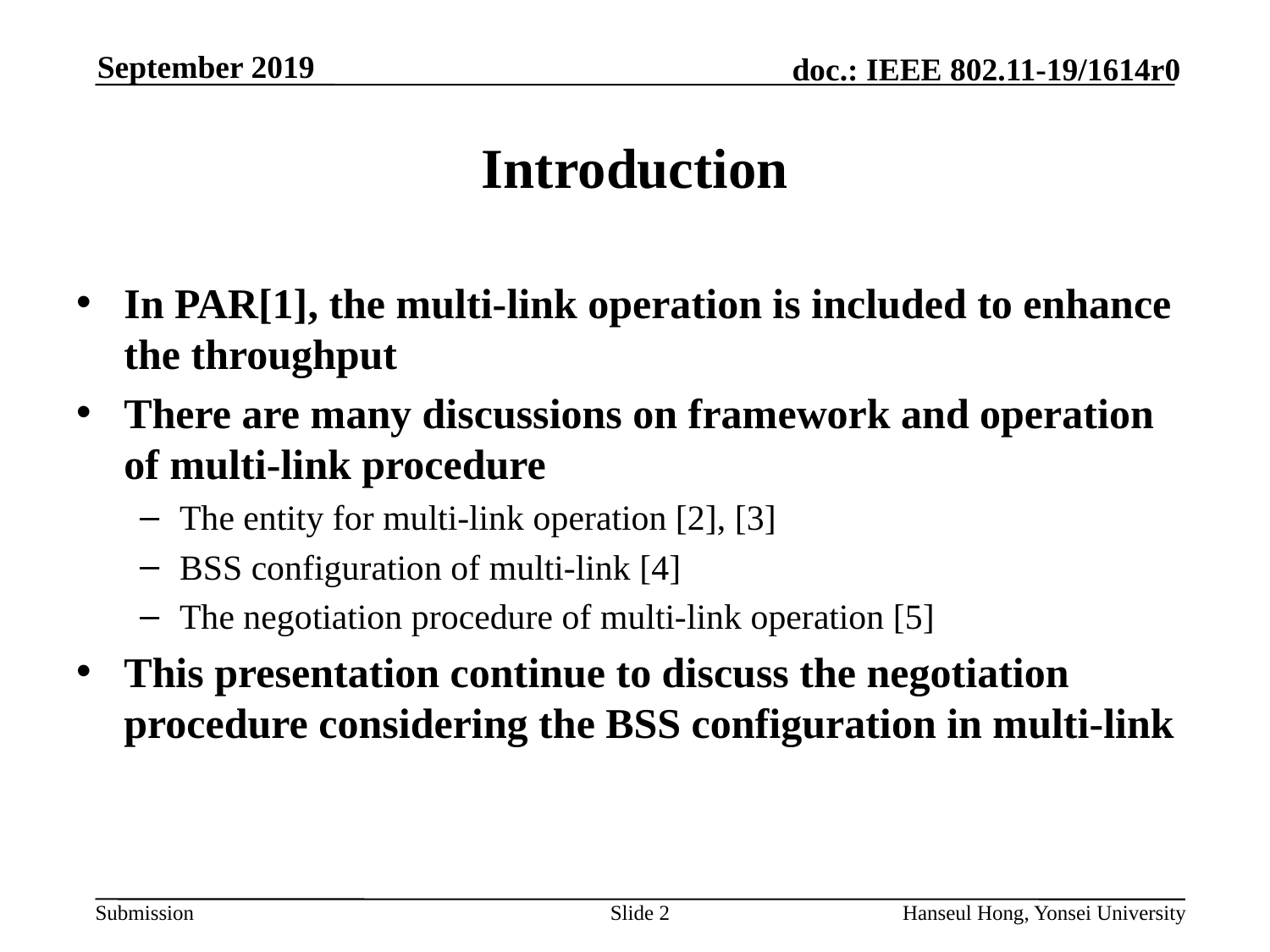

# Introduction
In PAR[1], the multi-link operation is included to enhance the throughput
There are many discussions on framework and operation of multi-link procedure
The entity for multi-link operation [2], [3]
BSS configuration of multi-link [4]
The negotiation procedure of multi-link operation [5]
This presentation continue to discuss the negotiation procedure considering the BSS configuration in multi-link